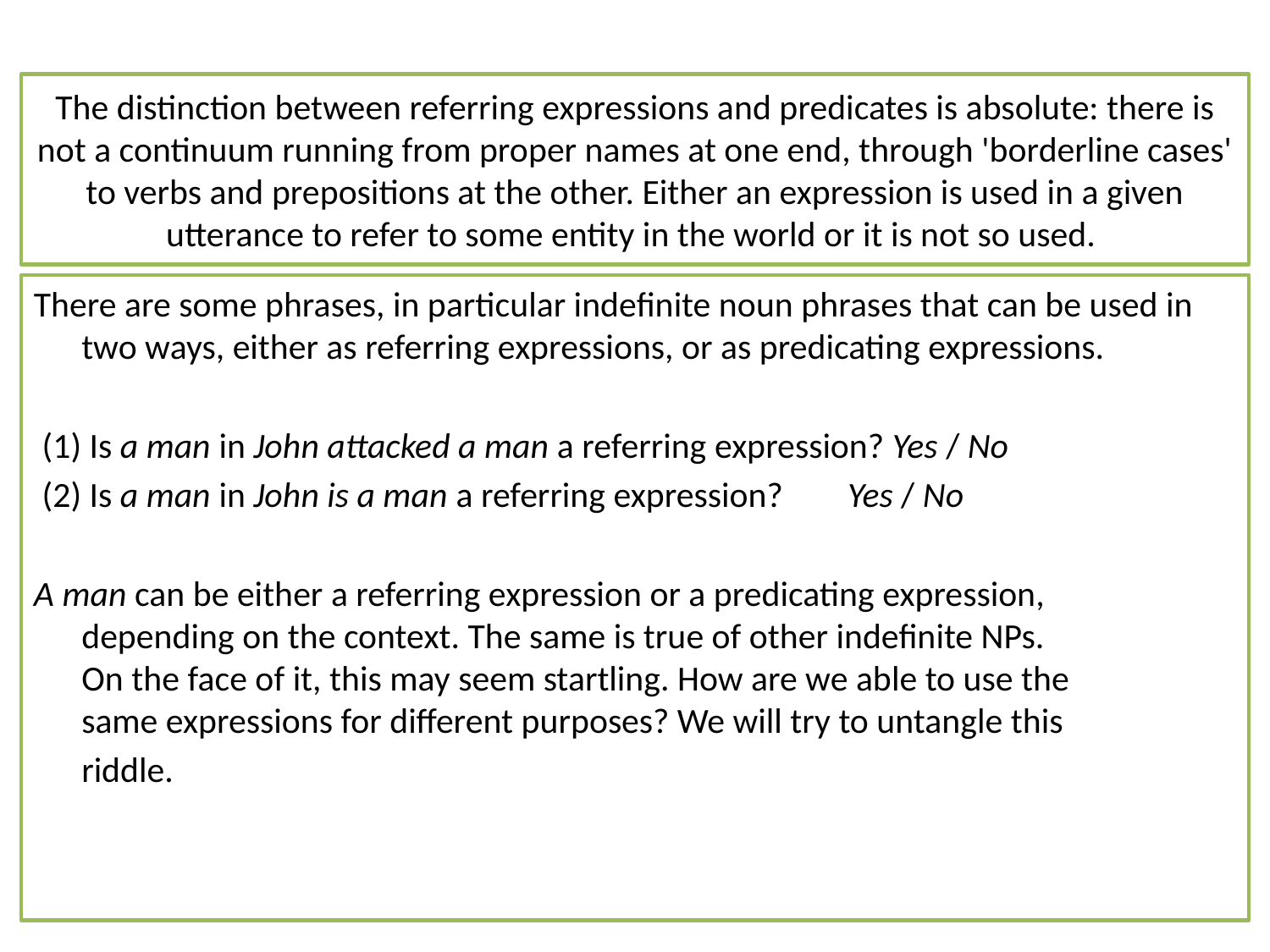

# The distinction between referring expressions and predicates is absolute: there is not a continuum running from proper names at one end, through 'borderline cases' to verbs and prepositions at the other. Either an expression is used in a given utterance to refer to some entity in the world or it is not so used.
There are some phrases, in particular indefinite noun phrases that can be used in two ways, either as referring expressions, or as predicating expressions.

 (1) Is a man in John attacked a man a referring expression? Yes / No
 (2) Is a man in John is a man a referring expression?        Yes / No

A man can be either a referring expression or a predicating expression,
depending on the context. The same is true of other indefinite NPs.
On the face of it, this may seem startling. How are we able to use the
same expressions for different purposes? We will try to untangle this
	riddle.